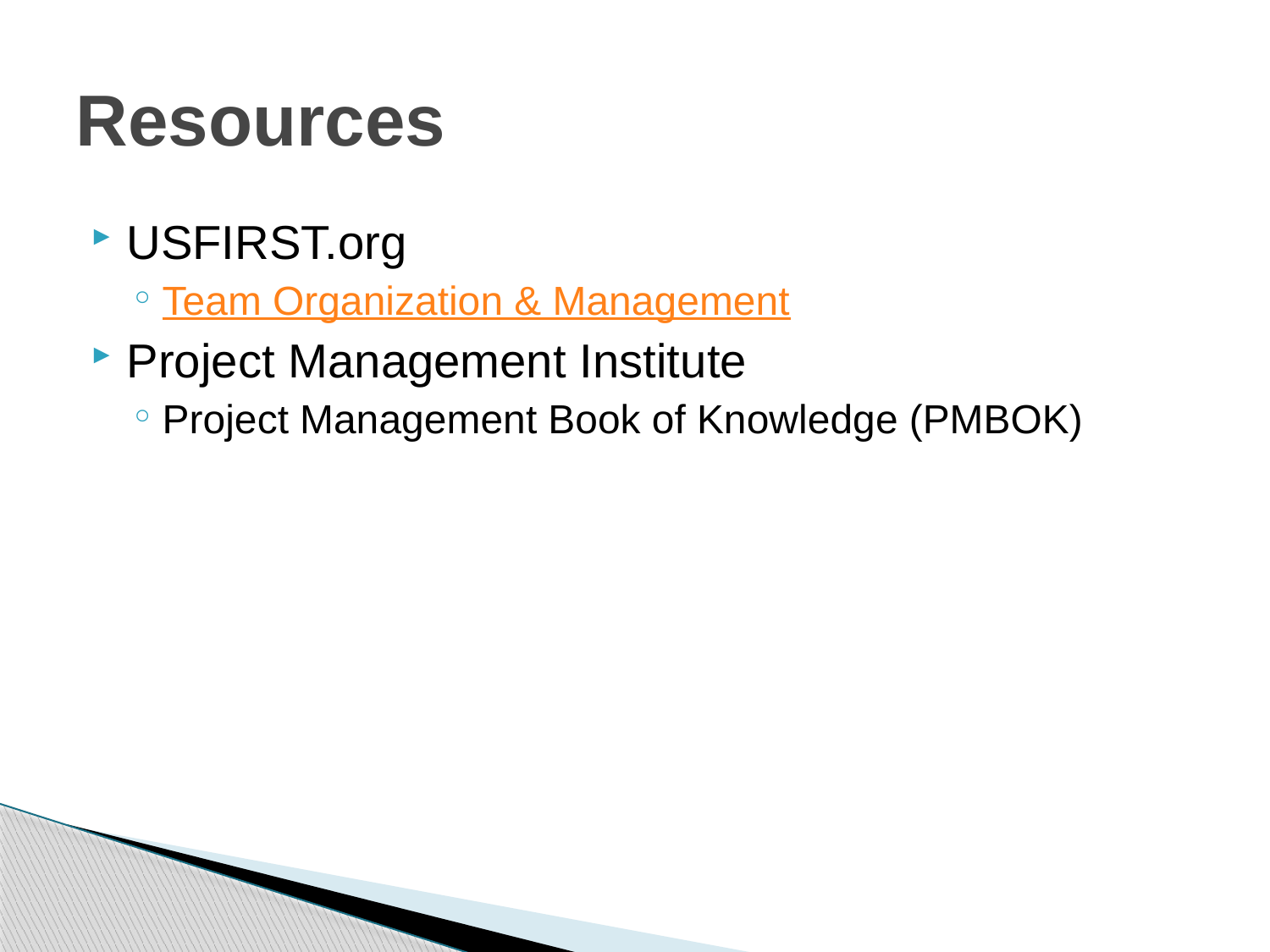

# Resources
USFIRST.org
Team Organization & Management
Project Management Institute
Project Management Book of Knowledge (PMBOK)